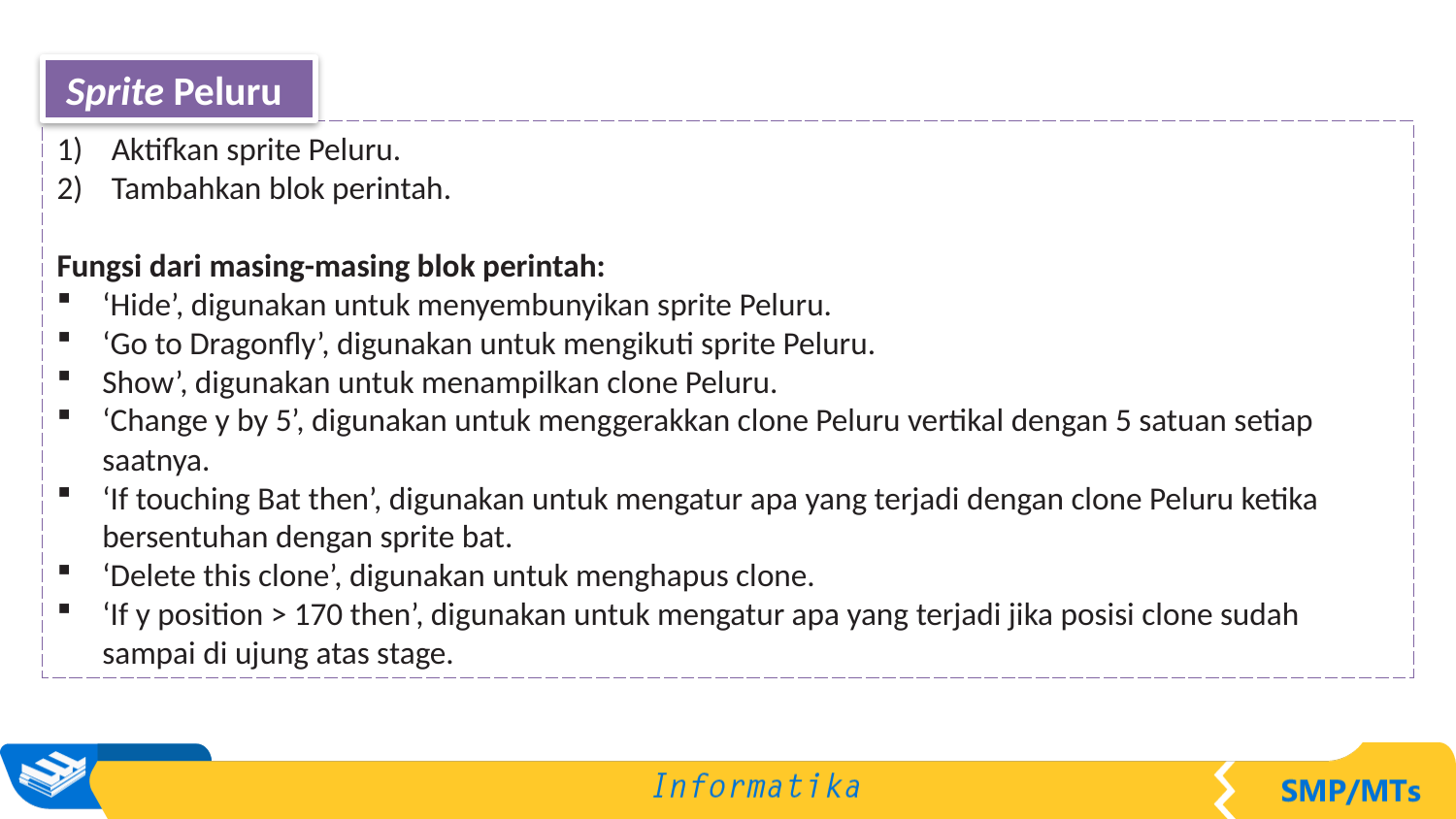

Sprite Peluru
Aktifkan sprite Peluru.
Tambahkan blok perintah.

Fungsi dari masing-masing blok perintah:
‘Hide’, digunakan untuk menyembunyikan sprite Peluru.
‘Go to Dragonfly’, digunakan untuk mengikuti sprite Peluru.
Show’, digunakan untuk menampilkan clone Peluru.
‘Change y by 5’, digunakan untuk menggerakkan clone Peluru vertikal dengan 5 satuan setiap saatnya.
‘If touching Bat then’, digunakan untuk mengatur apa yang terjadi dengan clone Peluru ketika bersentuhan dengan sprite bat.
‘Delete this clone’, digunakan untuk menghapus clone.
‘If y position > 170 then’, digunakan untuk mengatur apa yang terjadi jika posisi clone sudah sampai di ujung atas stage.